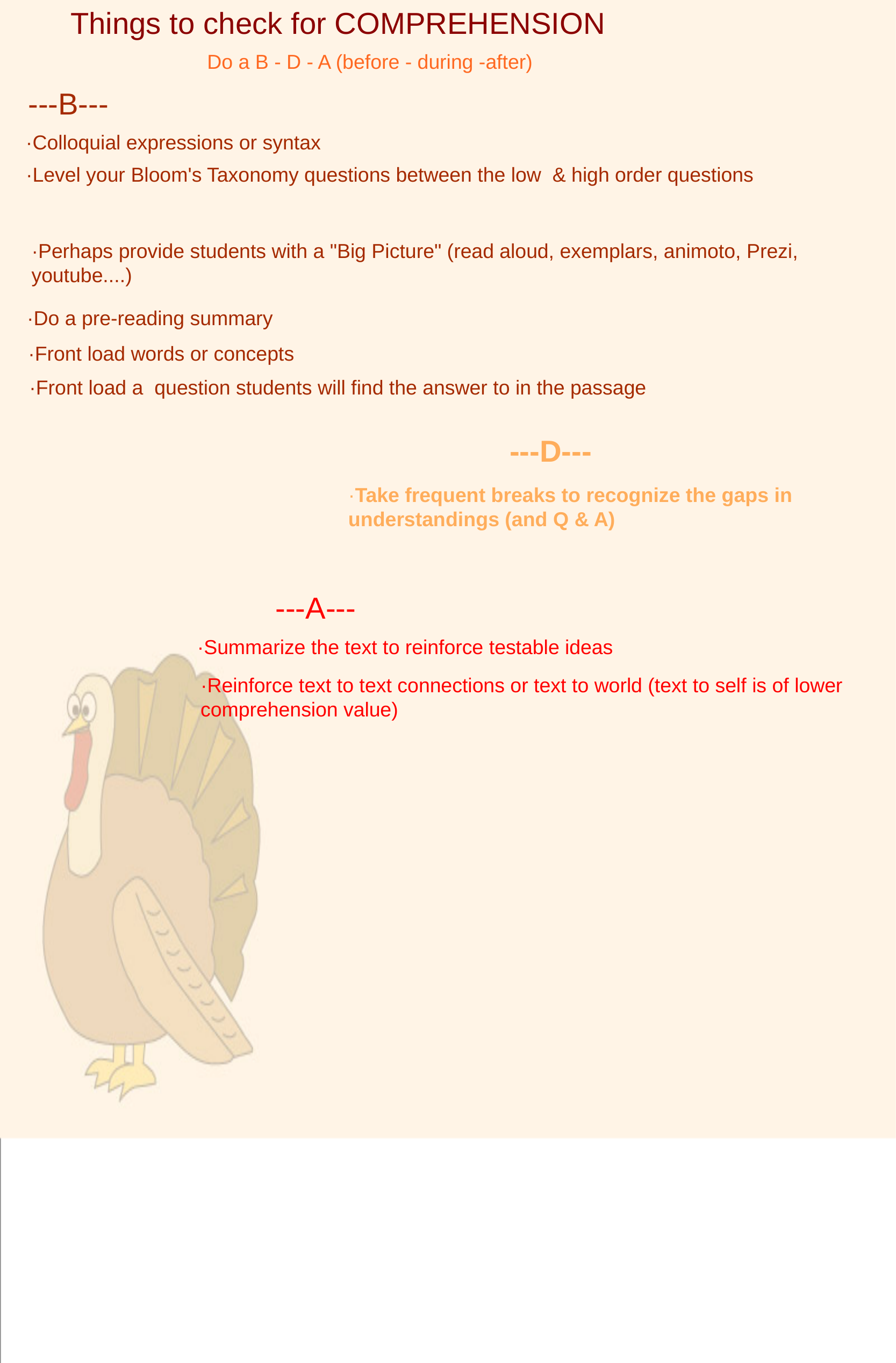

Things to check for COMPREHENSION
Do a B - D - A (before - during -after)
---B---
·Colloquial expressions or syntax
·Level your Bloom's Taxonomy questions between the low  & high order questions
·Perhaps provide students with a "Big Picture" (read aloud, exemplars, animoto, Prezi, youtube....)
·Do a pre-reading summary
·Front load words or concepts
·Front load a  question students will find the answer to in the passage
---D---
·Take frequent breaks to recognize the gaps in understandings (and Q & A)
---A---
·Summarize the text to reinforce testable ideas
·Reinforce text to text connections or text to world (text to self is of lower comprehension value)